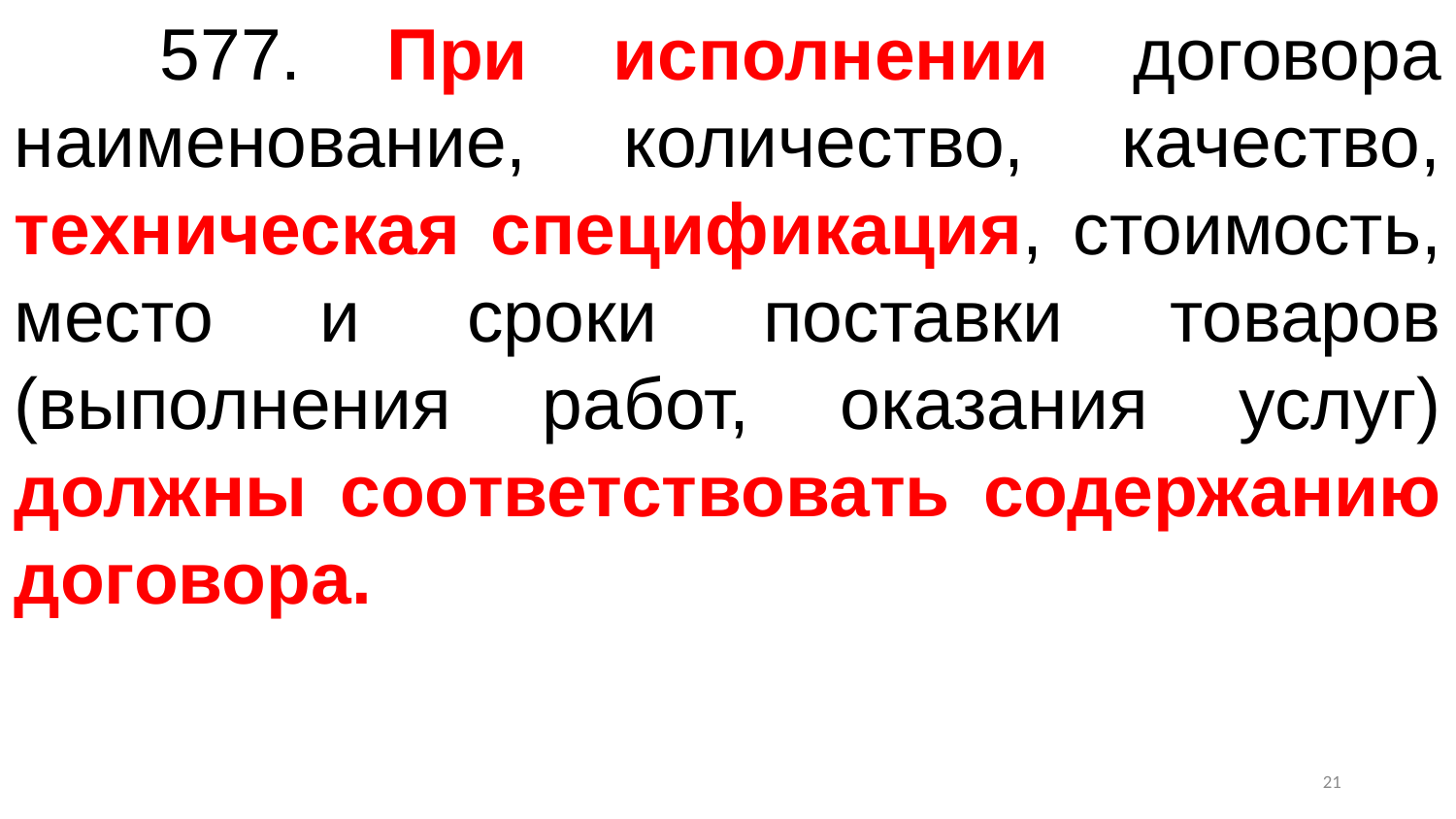

577. При исполнении договора наименование, количество, качество, техническая спецификация, стоимость, место и сроки поставки товаров (выполнения работ, оказания услуг) должны соответствовать содержанию договора.
21